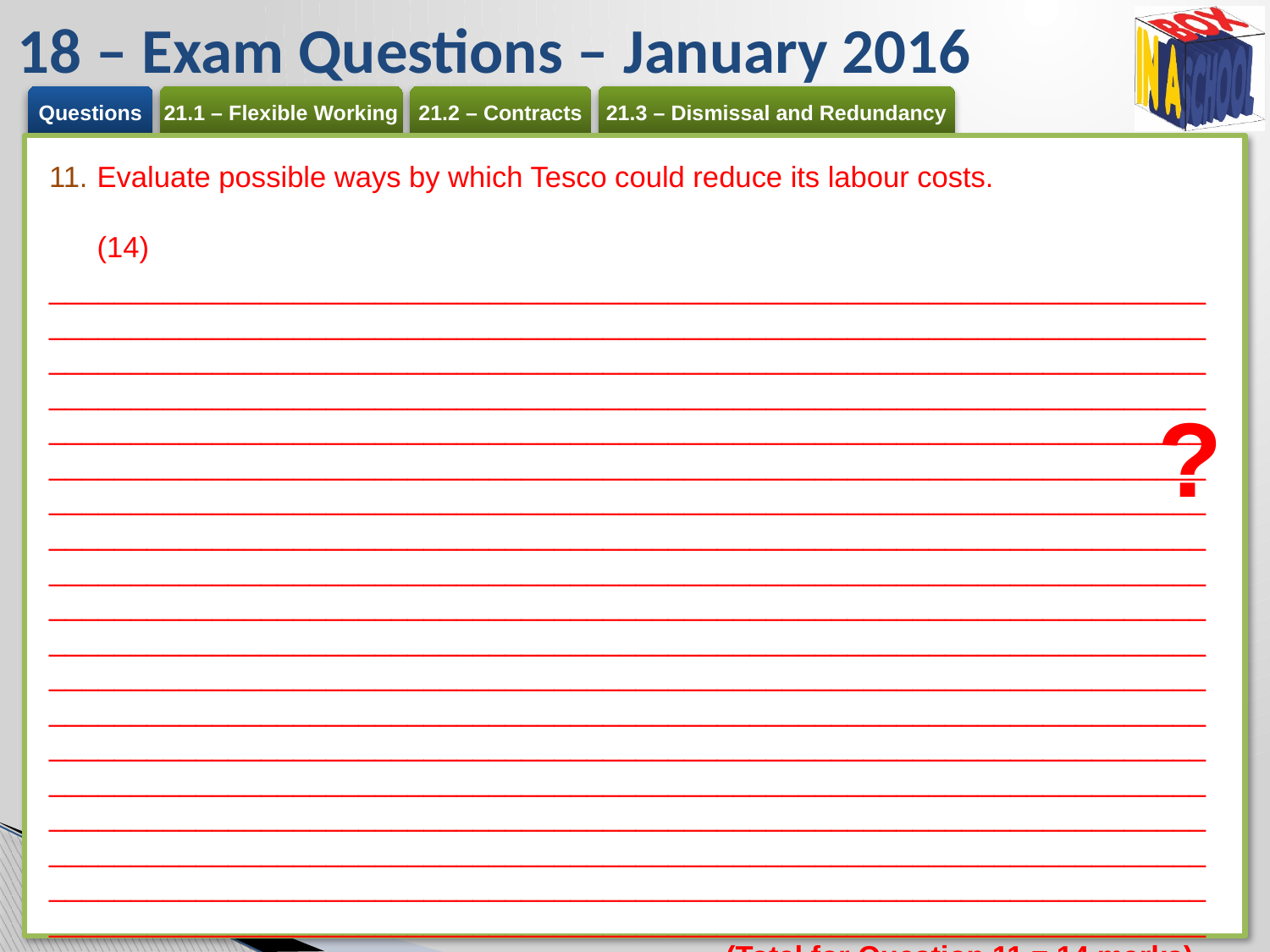

# 18 – Exam Questions – January 2016
Evaluate possible ways by which Tesco could reduce its labour costs.	(14)
______________________________________________________________________________________________________________________________________________________________________________________________________________________________________________________________________________________________________________________________________________________________________________________________________________________________________________________________________________________________________________________________________________________________________________________________________________________________________________________________________________________________________________________________________________________________________________________________________________________________________________________________________________________________________________________________________________________________________________________________________________________________________________________________________________________________________________________________________________________________________________________________________________________________________________________________________________________________________________________________________________________________________________________________________________________________________________ (Total for Question 11 = 14 marks)
?